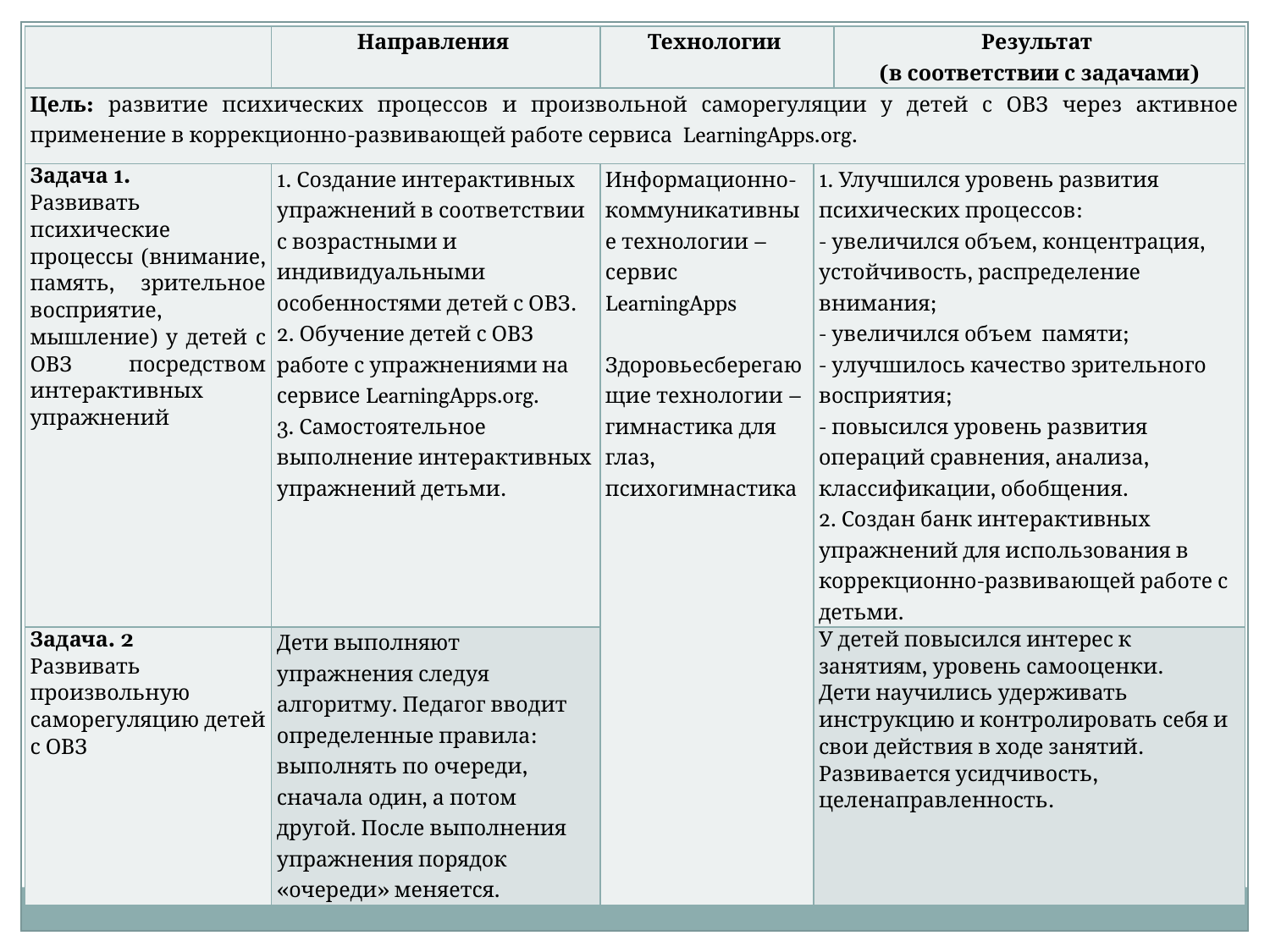

|  | Направления | Технологии |  | Результат (в соответствии с задачами) |
| --- | --- | --- | --- | --- |
| Цель: развитие психических процессов и произвольной саморегуляции у детей с ОВЗ через активное применение в коррекционно-развивающей работе сервиса LearningApps.org. |  |  |  |  |
| Задача 1. Развивать психические процессы (внимание, память, зрительное восприятие, мышление) у детей с ОВЗ посредством интерактивных упражнений | 1. Создание интерактивных упражнений в соответствии с возрастными и индивидуальными особенностями детей с ОВЗ. 2. Обучение детей с ОВЗ работе с упражнениями на сервисе LearningApps.org. 3. Самостоятельное выполнение интерактивных упражнений детьми. | Информационно-коммуникативные технологии – сервис LearningApps   Здоровьесберегающие технологии – гимнастика для глаз, психогимнастика | 1. Улучшился уровень развития психических процессов: - увеличился объем, концентрация, устойчивость, распределение внимания; - увеличился объем памяти; - улучшилось качество зрительного восприятия; - повысился уровень развития операций сравнения, анализа, классификации, обобщения. 2. Создан банк интерактивных упражнений для использования в коррекционно-развивающей работе с детьми. |  |
| Задача. 2 Развивать произвольную саморегуляцию детей с ОВЗ | Дети выполняют упражнения следуя алгоритму. Педагог вводит определенные правила: выполнять по очереди, сначала один, а потом другой. После выполнения упражнения порядок «очереди» меняется. |  | У детей повысился интерес к занятиям, уровень самооценки. Дети научились удерживать инструкцию и контролировать себя и свои действия в ходе занятий. Развивается усидчивость, целенаправленность. |  |